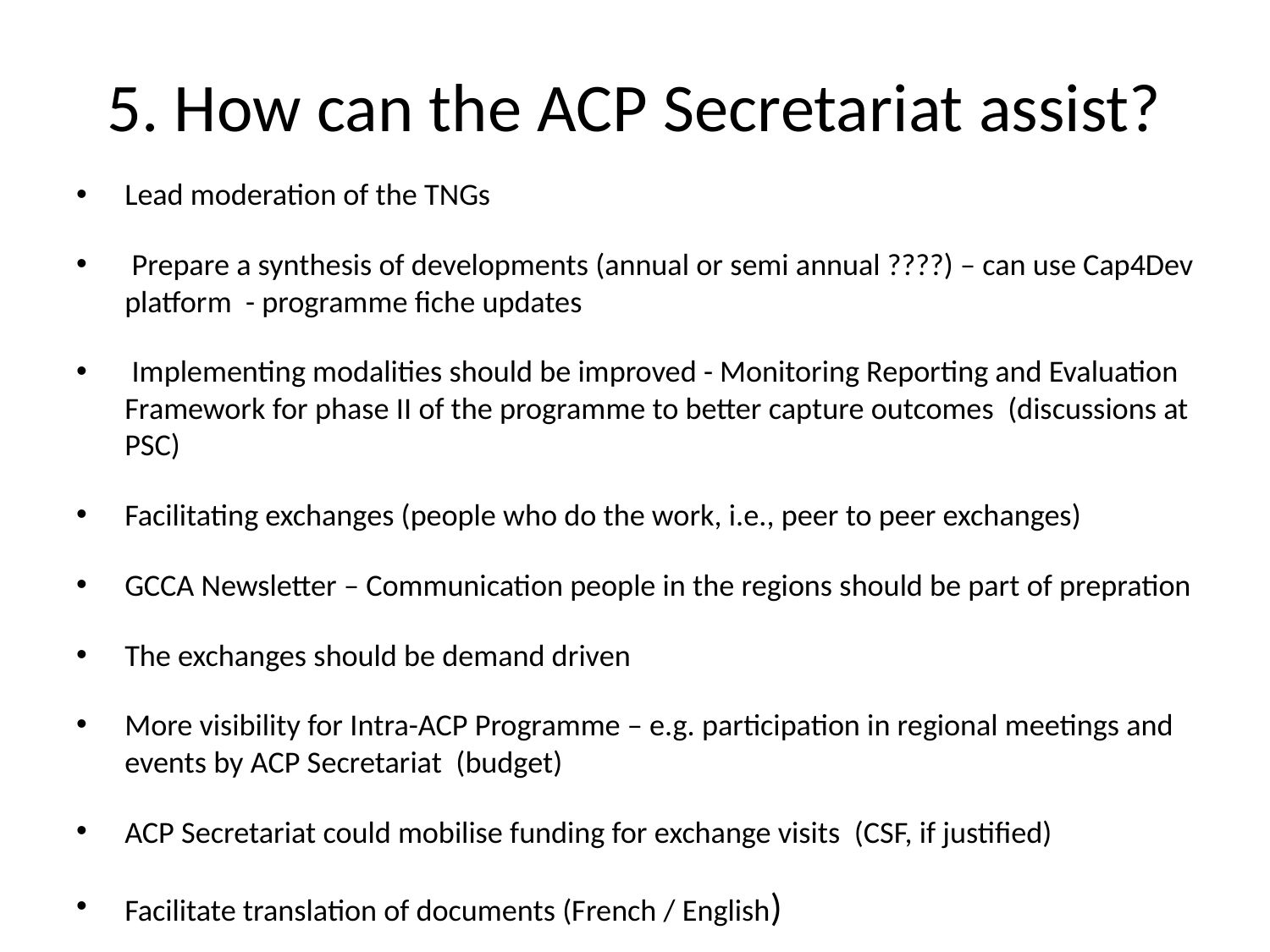

# 5. How can the ACP Secretariat assist?
Lead moderation of the TNGs
 Prepare a synthesis of developments (annual or semi annual ????) – can use Cap4Dev platform  - programme fiche updates
 Implementing modalities should be improved - Monitoring Reporting and Evaluation Framework for phase II of the programme to better capture outcomes  (discussions at PSC)
Facilitating exchanges (people who do the work, i.e., peer to peer exchanges)
GCCA Newsletter – Communication people in the regions should be part of prepration
The exchanges should be demand driven
More visibility for Intra-ACP Programme – e.g. participation in regional meetings and events by ACP Secretariat  (budget)
ACP Secretariat could mobilise funding for exchange visits  (CSF, if justified)
Facilitate translation of documents (French / English)